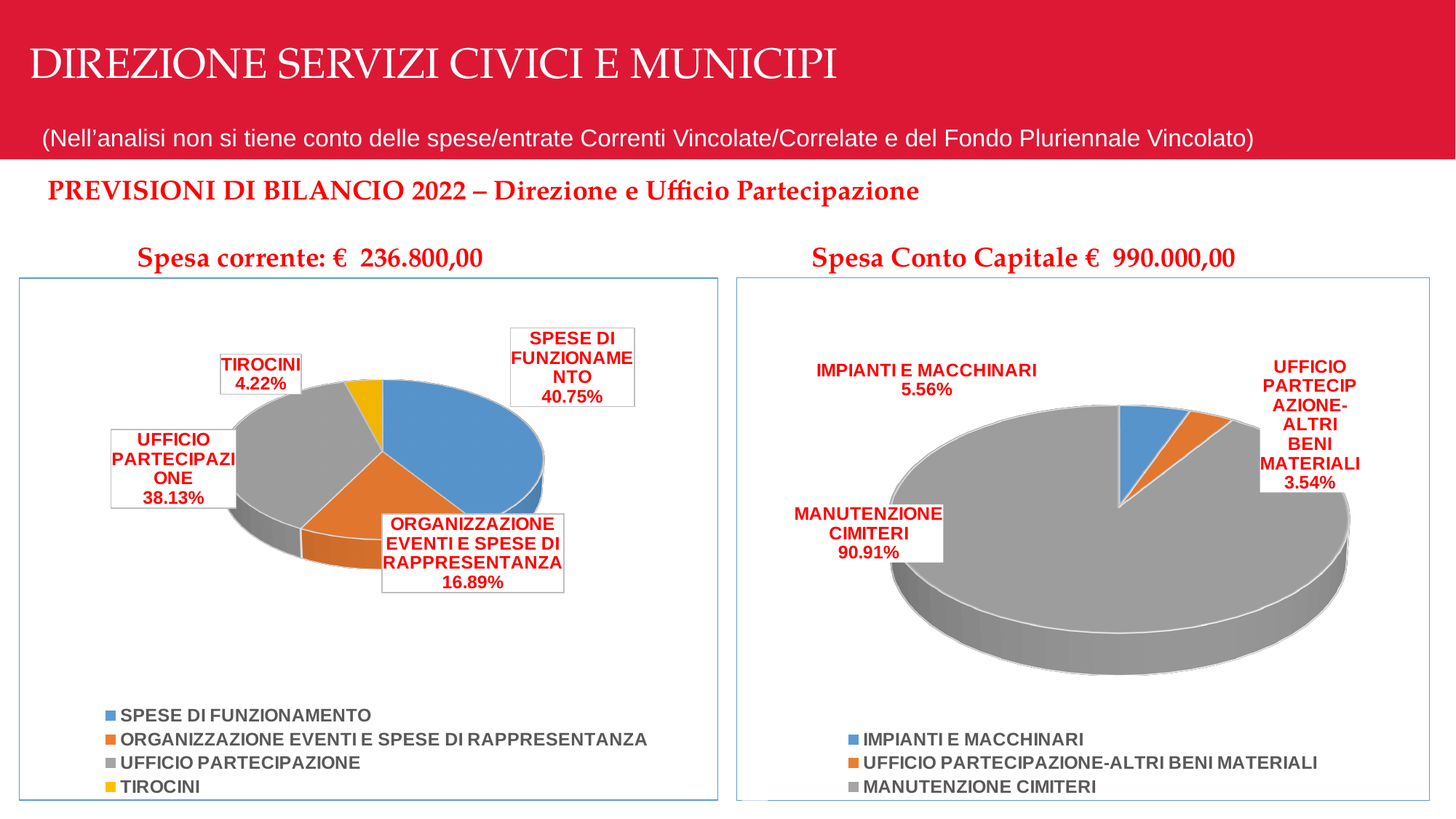

# DIREZIONE SERVIZI CIVICI E MUNICIPI

(Nell’analisi non si tiene conto delle spese/entrate Correnti Vincolate/Correlate e del Fondo Pluriennale Vincolato)
PREVISIONI DI BILANCIO 2022 – Direzione e Ufficio Partecipazione
                 Spesa corrente: €  236.800,00				Spesa Conto Capitale €  990.000,00

[unsupported chart]

### Chart

| Category |
|---|

[unsupported chart]

7